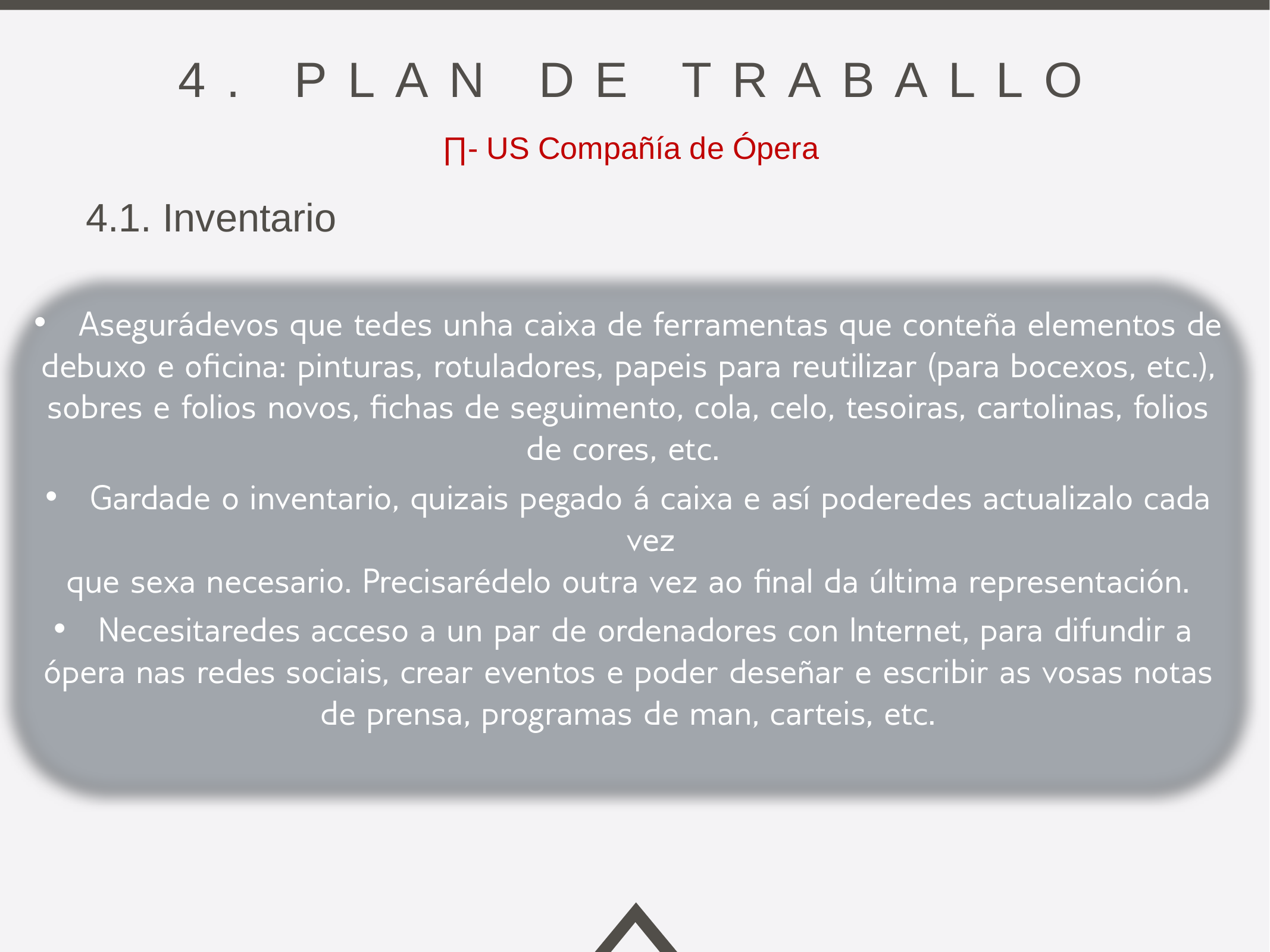

4. plan de traballo
∏- US Compañía de Ópera
4.1. Inventario
Asegurádevos que tedes unha caixa de ferramentas que conteña elementos de
debuxo e oficina: pinturas, rotuladores, papeis para reutilizar (para bocexos, etc.),
sobres e folios novos, fichas de seguimento, cola, celo, tesoiras, cartolinas, folios
de cores, etc.
Gardade o inventario, quizais pegado á caixa e así poderedes actualizalo cada vez
que sexa necesario. Precisarédelo outra vez ao final da última representación.
Necesitaredes acceso a un par de ordenadores con Internet, para difundir a
ópera nas redes sociais, crear eventos e poder deseñar e escribir as vosas notas
de prensa, programas de man, carteis, etc.